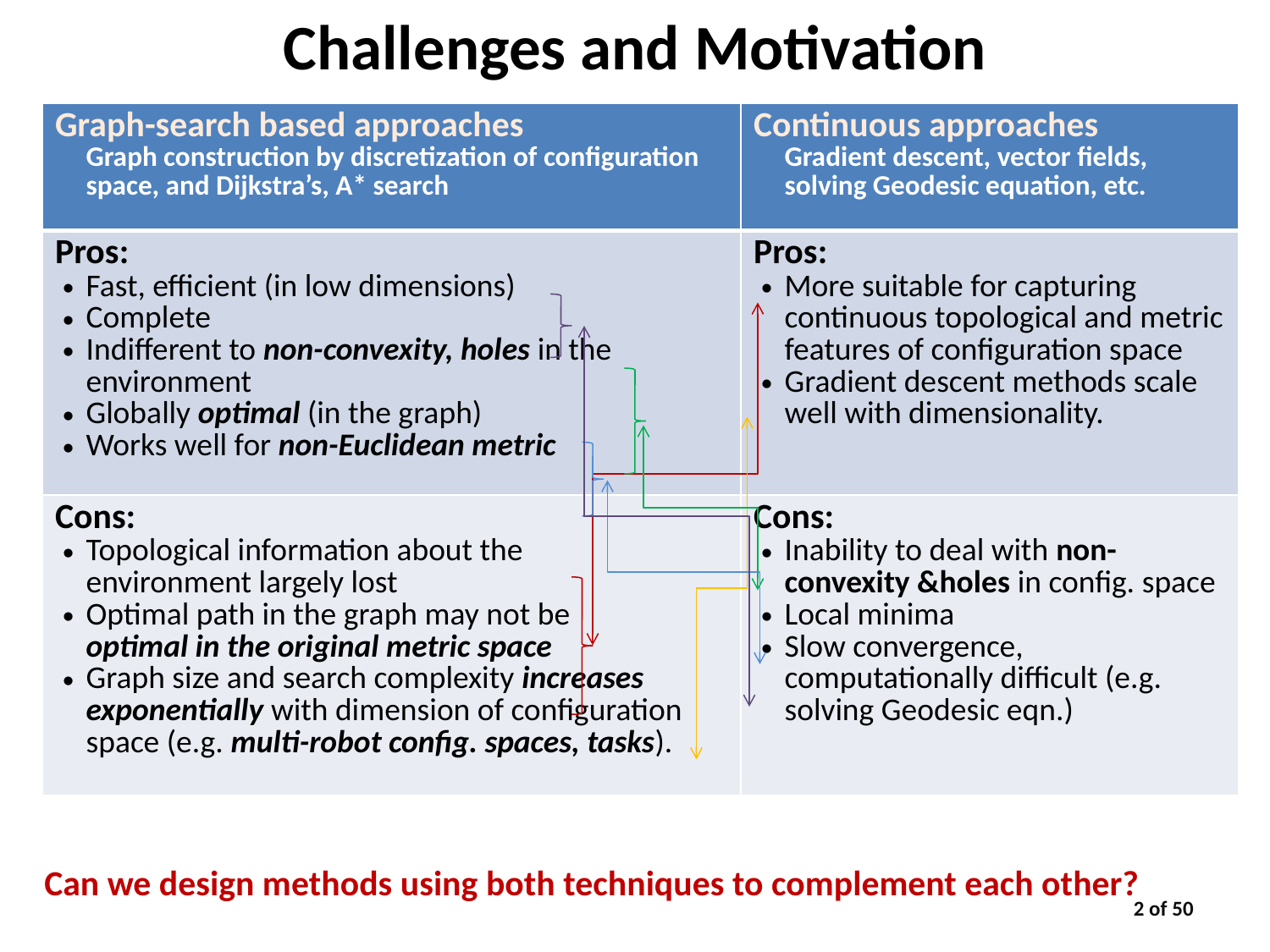

# Challenges and Motivation
| Graph-search based approaches Graph construction by discretization of configuration space, and Dijkstra’s, A\* search | Continuous approaches Gradient descent, vector fields, solving Geodesic equation, etc. |
| --- | --- |
| Pros: Fast, efficient (in low dimensions) Complete Indifferent to non-convexity, holes in the environment Globally optimal (in the graph) Works well for non-Euclidean metric | Pros: More suitable for capturing continuous topological and metric features of configuration space Gradient descent methods scale well with dimensionality. |
| Cons: Topological information about the environment largely lost Optimal path in the graph may not be optimal in the original metric space Graph size and search complexity increases exponentially with dimension of configuration space (e.g. multi-robot config. spaces, tasks). | Cons: Inability to deal with non-convexity &holes in config. space Local minima Slow convergence, computationally difficult (e.g. solving Geodesic eqn.) |

Can we design methods using both techniques to complement each other?
2 of 50